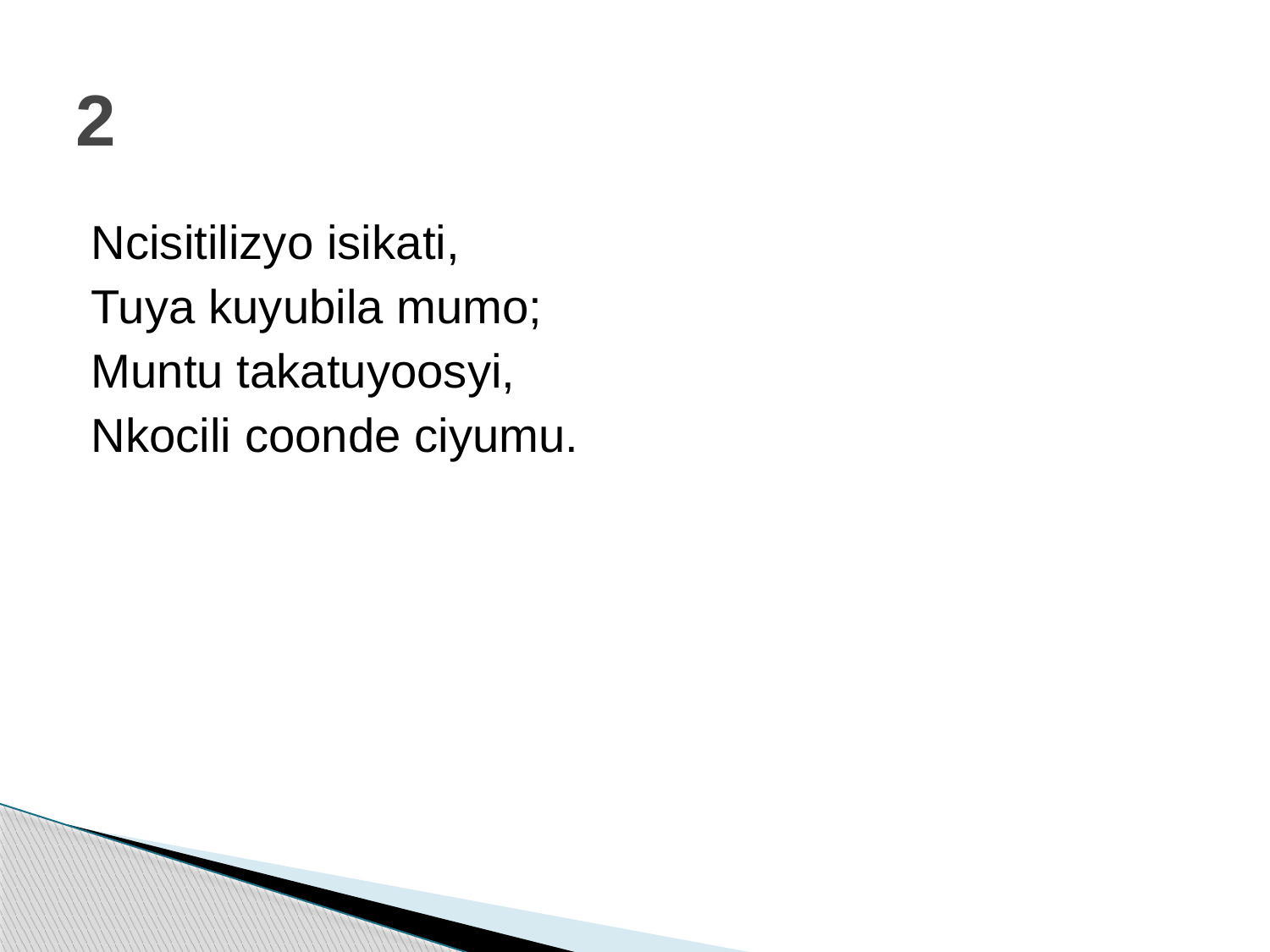

# 2
Ncisitilizyo isikati,
Tuya kuyubila mumo;
Muntu takatuyoosyi,
Nkocili coonde ciyumu.